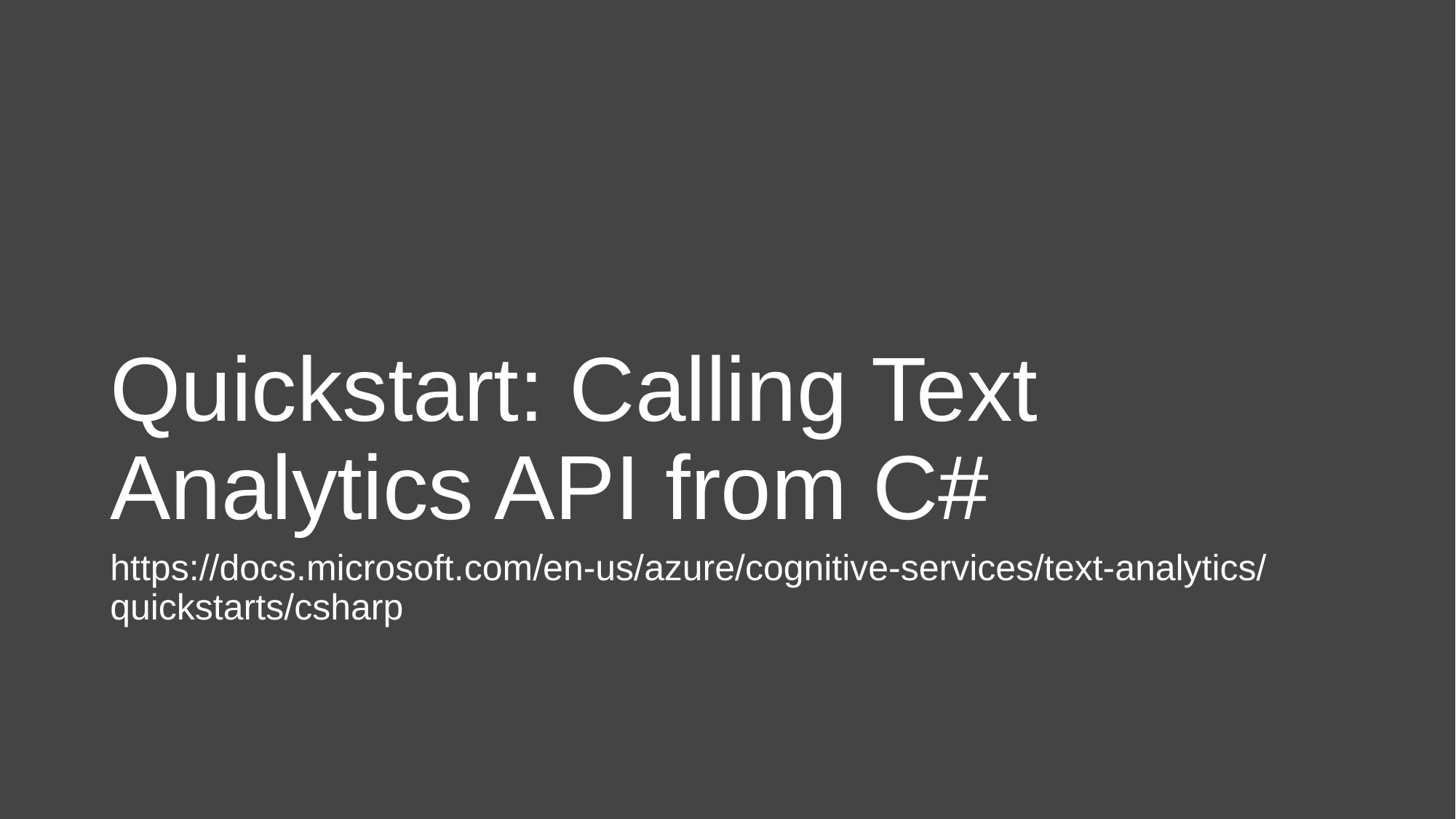

# Quickstart: Calling Text Analytics API from C#
https://docs.microsoft.com/en-us/azure/cognitive-services/text-analytics/quickstarts/csharp